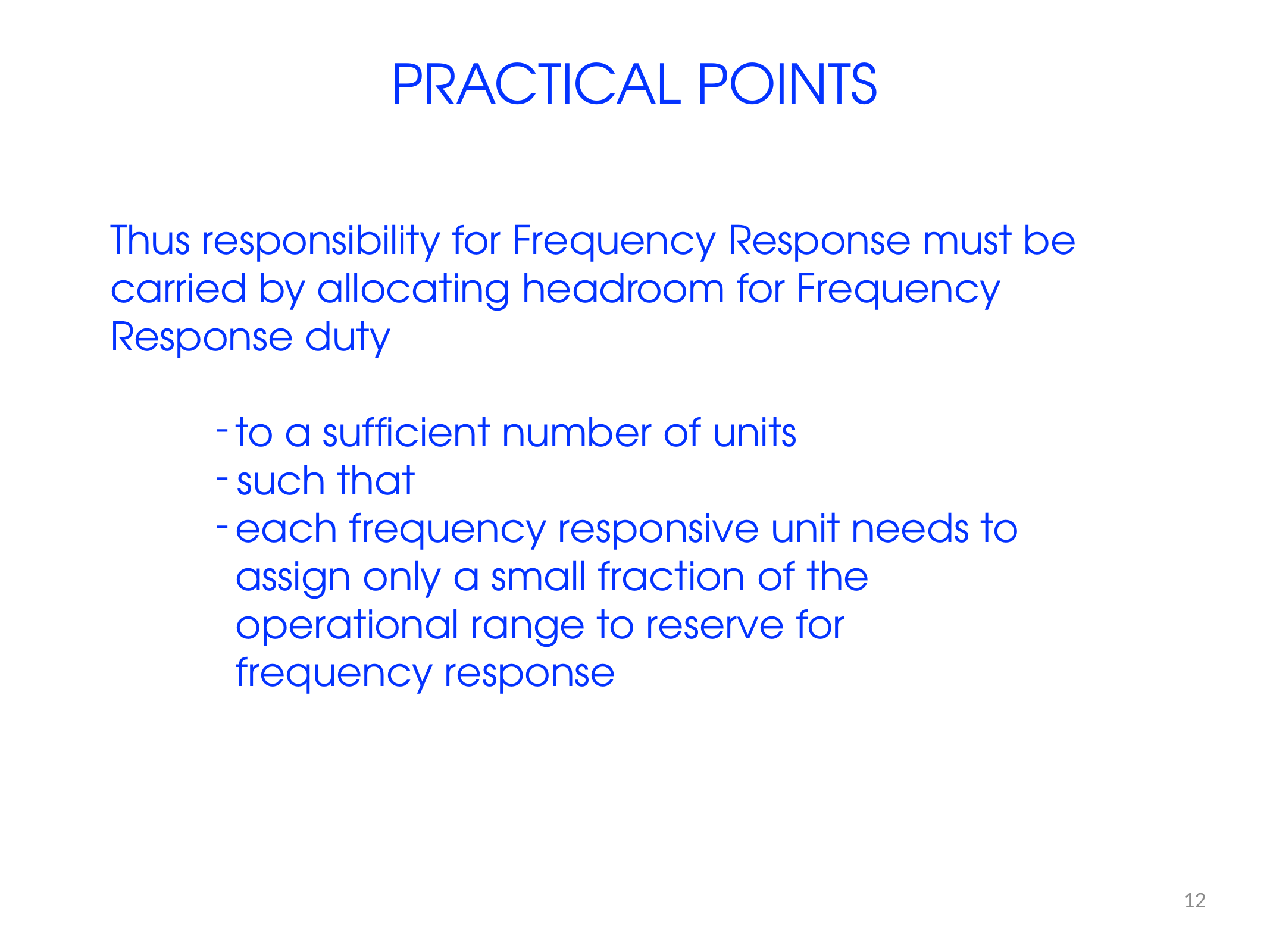

PRACTICAL POINTS
Thus responsibility for Frequency Response must be carried by allocating headroom for Frequency Response duty

to a sufficient number of units
such that
each frequency responsive unit needs to assign only a small fraction of the operational range to reserve for frequency response
12